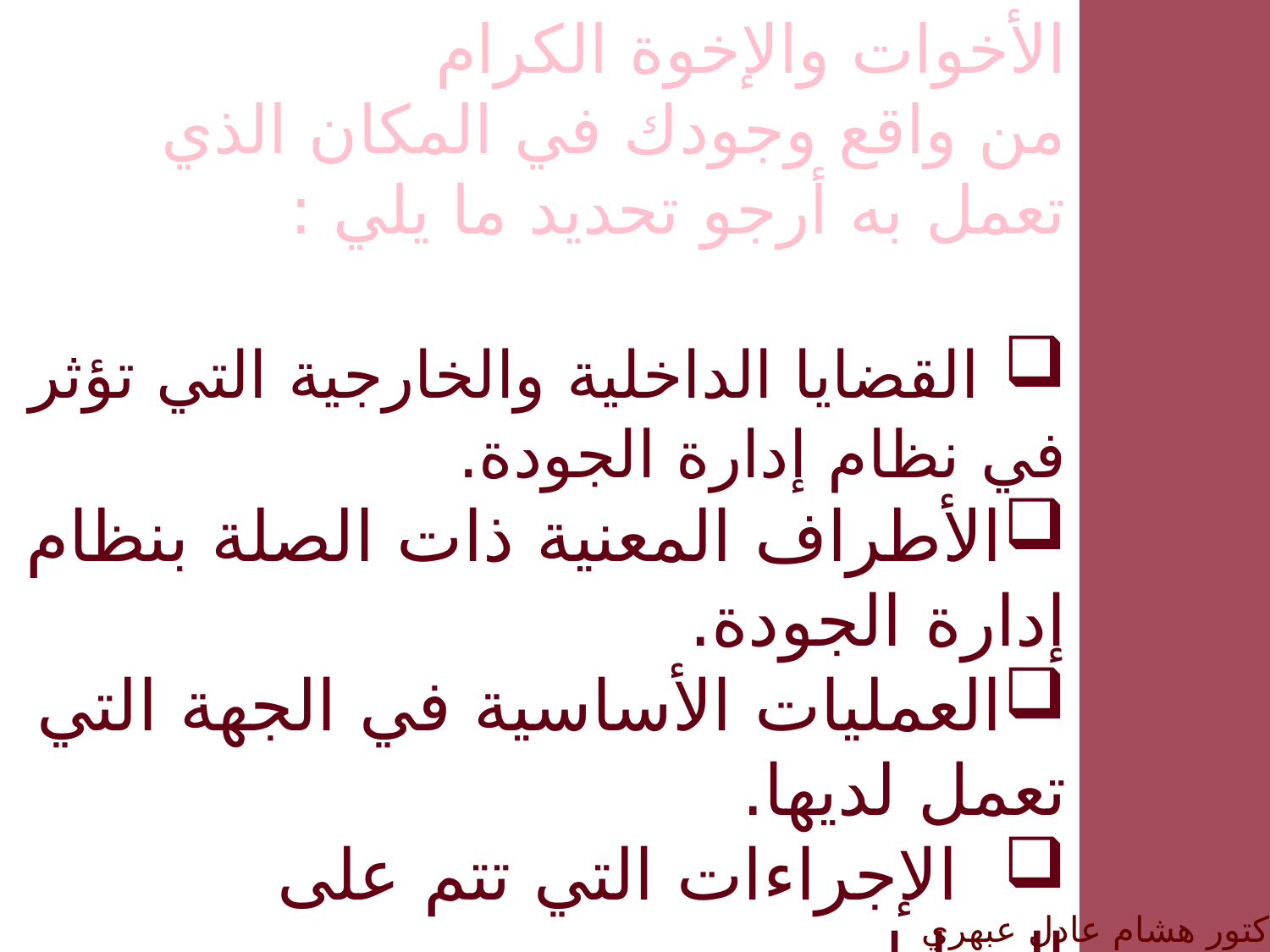

الأخوات والإخوة الكرام
من واقع وجودك في المكان الذي تعمل به أرجو تحديد ما يلي :

 القضايا الداخلية والخارجية التي تؤثر في نظام إدارة الجودة.
الأطراف المعنية ذات الصلة بنظام إدارة الجودة.
العمليات الأساسية في الجهة التي تعمل لديها.
  الإجراءات التي تتم على العمليات .

بناءً على التحليل السابق

كيف تنظر إلى الجهة التي تعمل لديها من خلال حلقة ديمنج وبنود المواصفة الدولية .

الدكتور هشام عادل عبهري